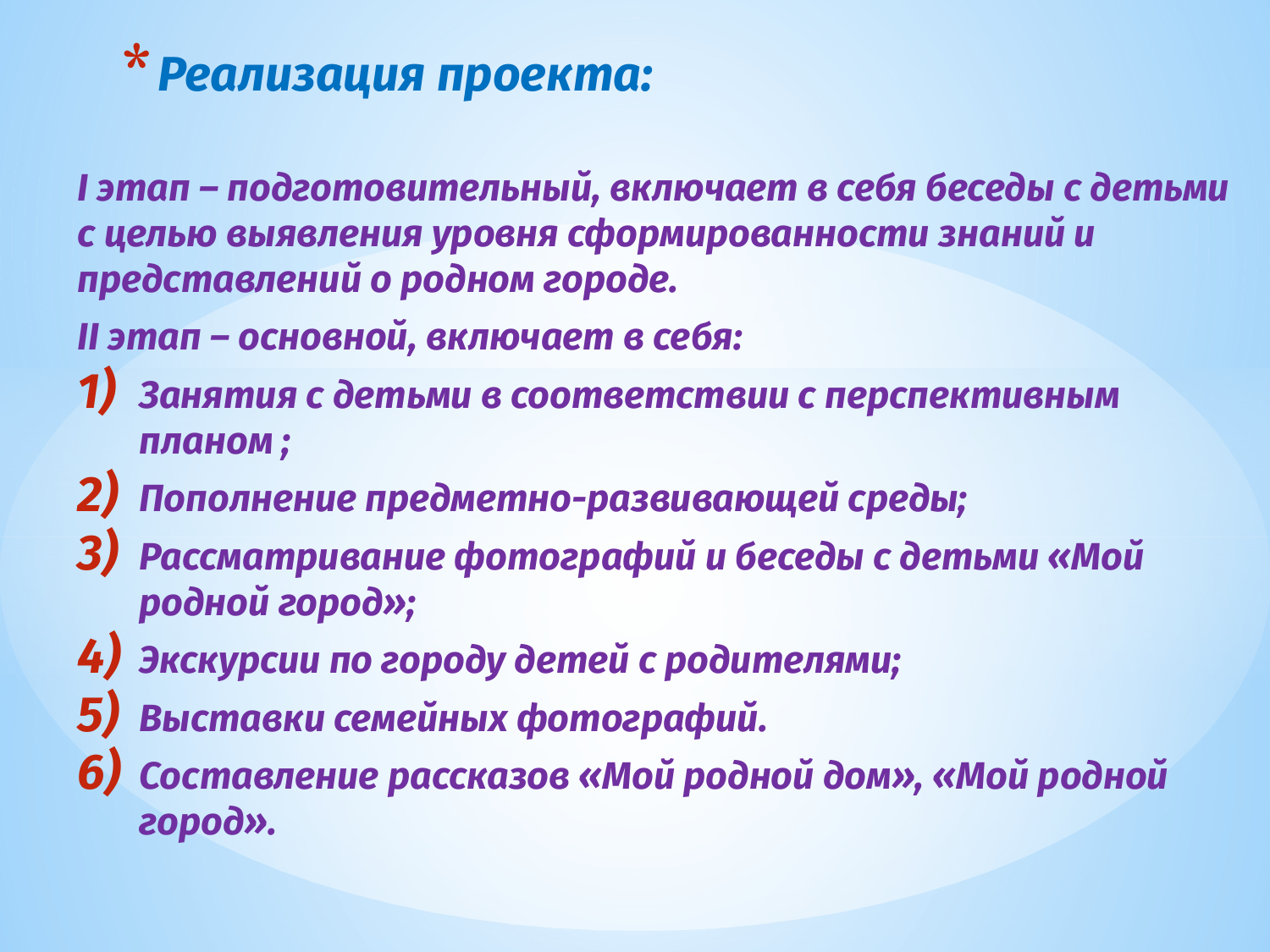

# Реализация проекта:
I этап – подготовительный, включает в себя беседы с детьми с целью выявления уровня сформированности знаний и представлений о родном городе.
II этап – основной, включает в себя:
Занятия с детьми в соответствии с перспективным планом ;
Пополнение предметно-развивающей среды;
Рассматривание фотографий и беседы с детьми «Мой родной город»;
Экскурсии по городу детей с родителями;
Выставки семейных фотографий.
Составление рассказов «Мой родной дом», «Мой родной город».